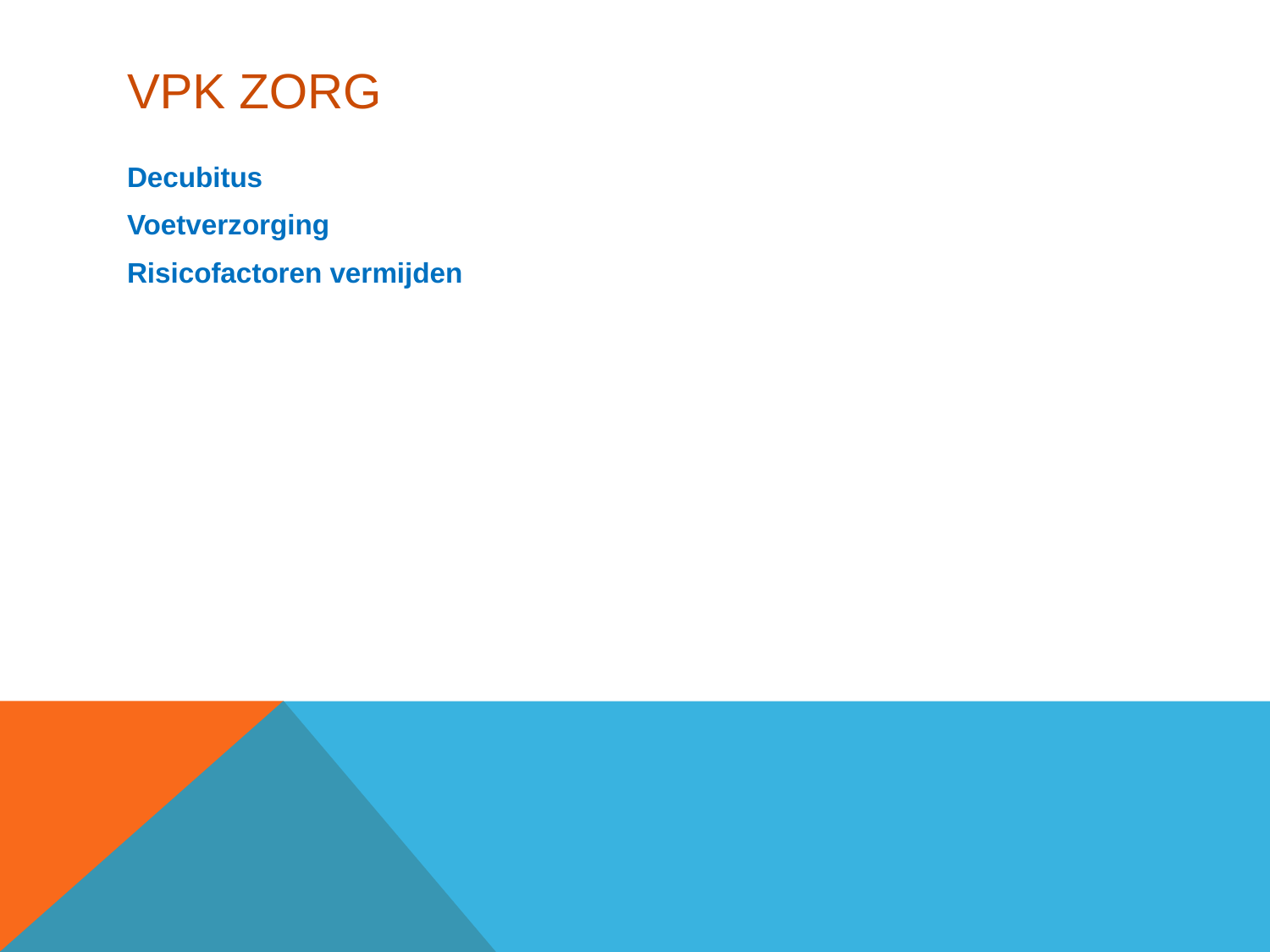

# Vpk zorg
Decubitus
Voetverzorging
Risicofactoren vermijden